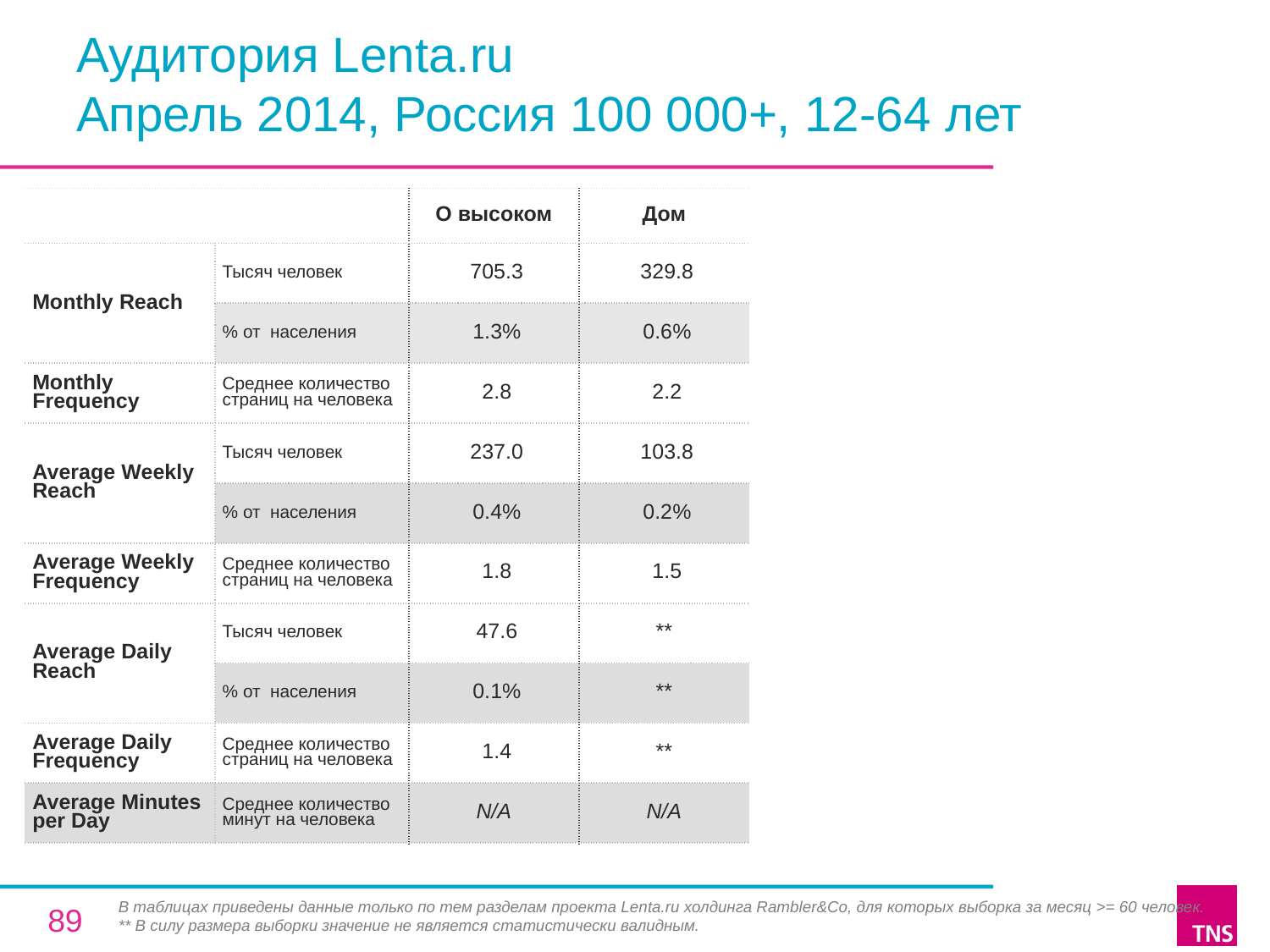

# Аудитория Lenta.ru Апрель 2014, Россия 100 000+, 12-64 лет
|  |  | О высоком | Дом |
| --- | --- | --- | --- |
| Monthly Reach | Тысяч человек | 705.3 | 329.8 |
|  | % от населения | 1.3% | 0.6% |
| Monthly Frequency | Среднее количество страниц на человека | 2.8 | 2.2 |
| Average Weekly Reach | Тысяч человек | 237.0 | 103.8 |
|  | % от населения | 0.4% | 0.2% |
| Average Weekly Frequency | Среднее количество страниц на человека | 1.8 | 1.5 |
| Average Daily Reach | Тысяч человек | 47.6 | \*\* |
|  | % от населения | 0.1% | \*\* |
| Average Daily Frequency | Среднее количество страниц на человека | 1.4 | \*\* |
| Average Minutes per Day | Среднее количество минут на человека | N/A | N/A |
В таблицах приведены данные только по тем разделам проекта Lenta.ru холдинга Rambler&Co, для которых выборка за месяц >= 60 человек.
** В силу размера выборки значение не является статистически валидным.
89